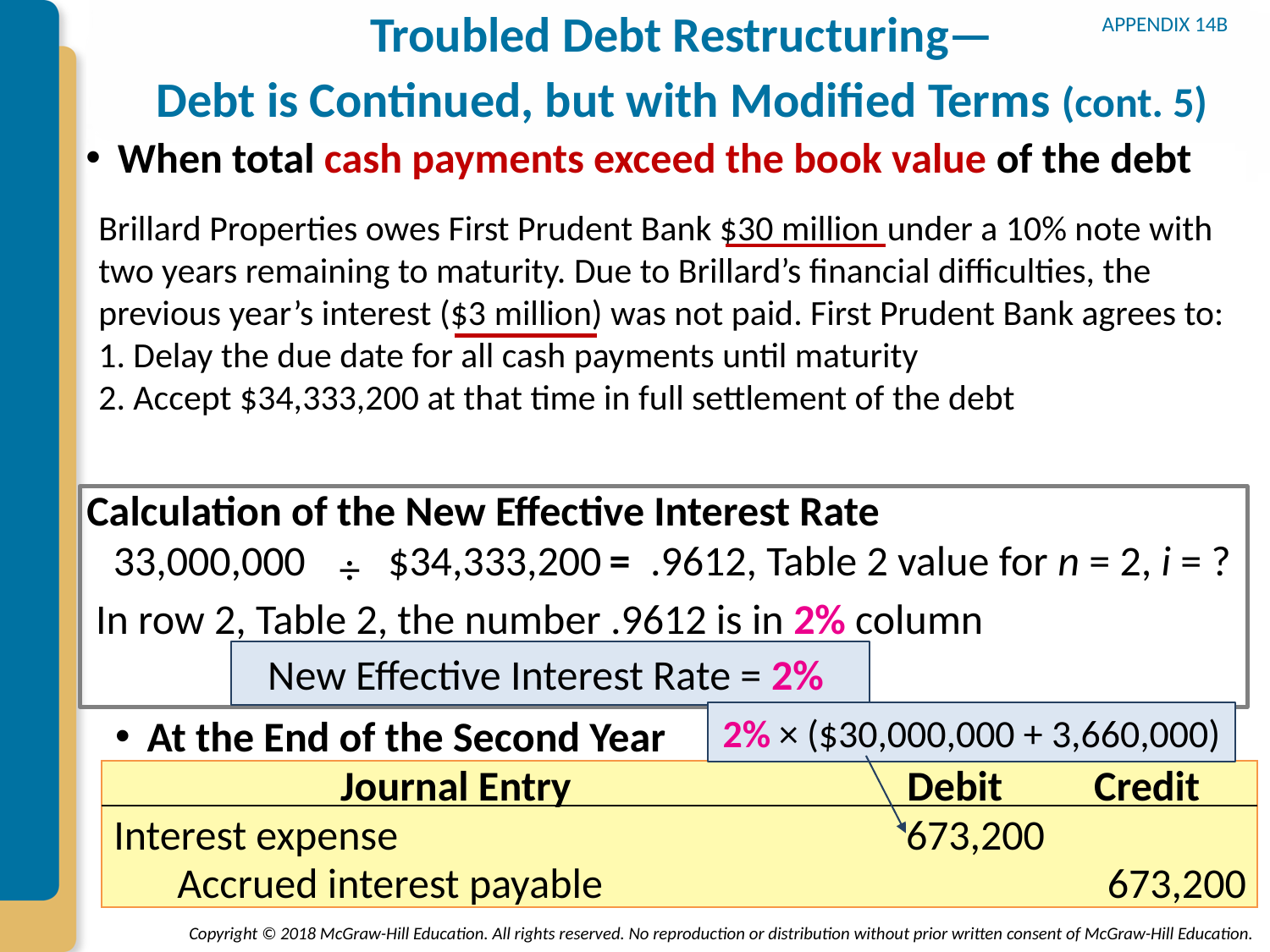

APPENDIX 14B
# Troubled Debt Restructuring— Debt is Continued, but with Modified Terms (cont. 5)
When total cash payments exceed the book value of the debt
Brillard Properties owes First Prudent Bank $30 million under a 10% note with two years remaining to maturity. Due to Brillard’s financial difficulties, the previous year’s interest ($3 million) was not paid. First Prudent Bank agrees to:
1. Delay the due date for all cash payments until maturity
2. Accept $34,333,200 at that time in full settlement of the debt
Calculation of the New Effective Interest Rate

33,000,000
$34,333,200
.9612, Table 2 value for n = 2, i = ?
=
÷
In row 2, Table 2, the number .9612 is in 2% column
New Effective Interest Rate = 2%
2% × ($30,000,000 + 3,660,000)
At the End of the Second Year
Journal Entry
Debit
Credit

Interest expense
673,200
Accrued interest payable
673,200